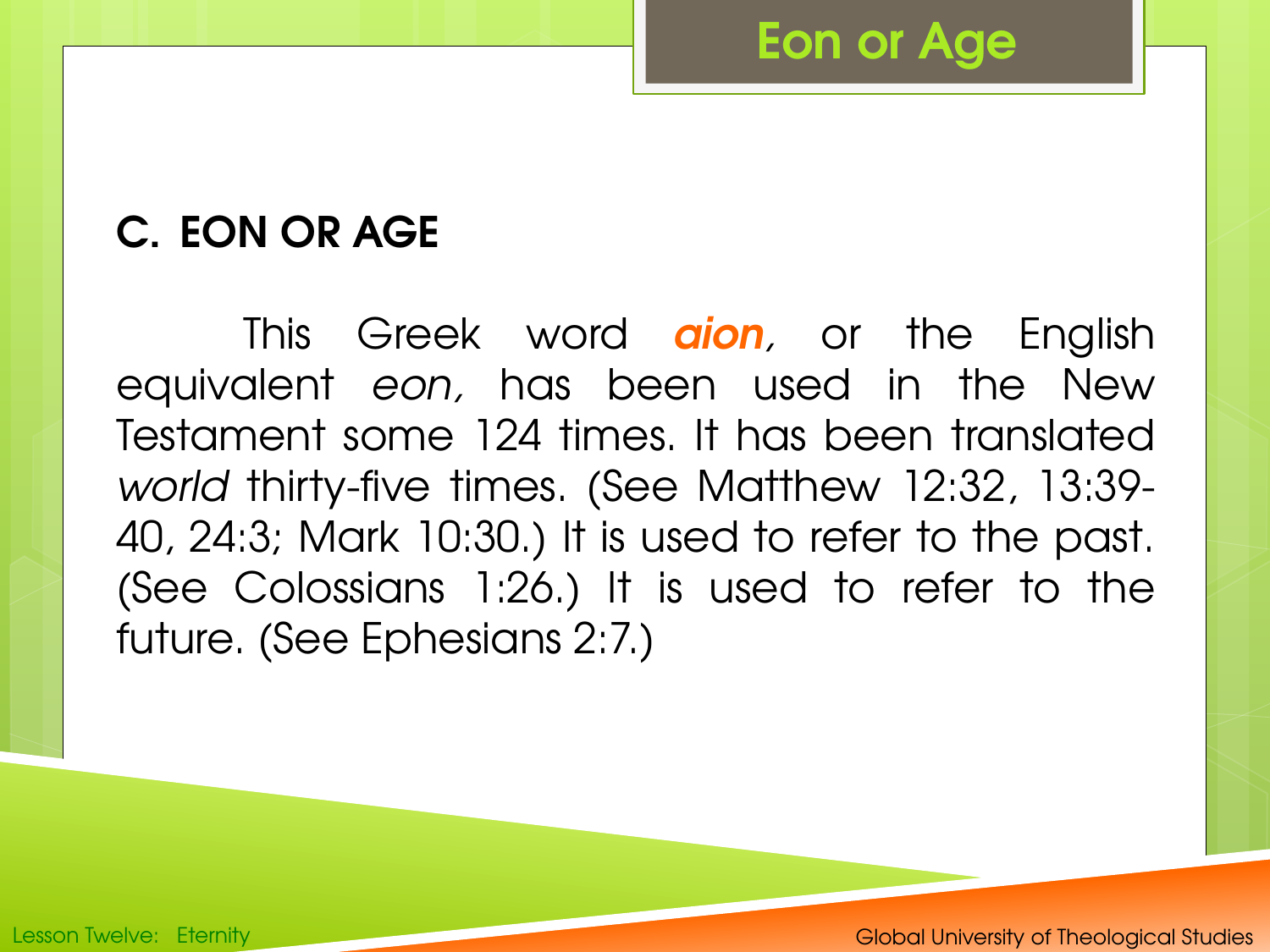

Eon or Age
EON OR AGE

	This Greek word aion, or the English equivalent eon, has been used in the New Testament some 124 times. It has been translated world thirty-five times. (See Matthew 12:32, 13:39-40, 24:3; Mark 10:30.) It is used to refer to the past. (See Colossians 1:26.) It is used to refer to the future. (See Ephesians 2:7.)

Lesson Twelve:   Eternity
 Global University of Theological Studies